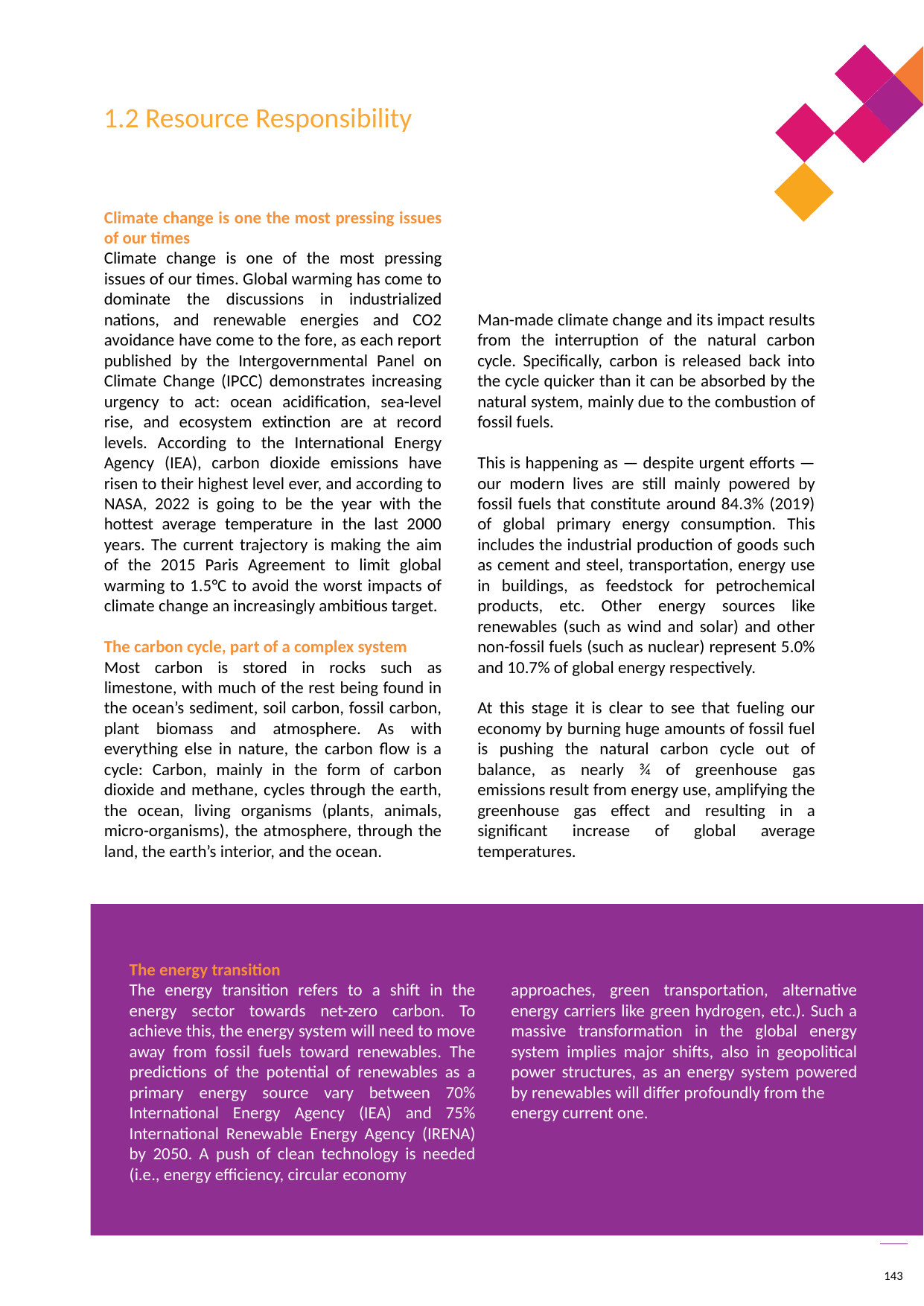

1.2 Resource Responsibility
Climate change is one the most pressing issues of our times
Climate change is one of the most pressing issues of our times. Global warming has come to dominate the discussions in industrialized nations, and renewable energies and CO2 avoidance have come to the fore, as each report published by the Intergovernmental Panel on Climate Change (IPCC) demonstrates increasing urgency to act: ocean acidification, sea-level rise, and ecosystem extinction are at record levels. According to the International Energy Agency (IEA), carbon dioxide emissions have risen to their highest level ever, and according to NASA, 2022 is going to be the year with the hottest average temperature in the last 2000 years. The current trajectory is making the aim of the 2015 Paris Agreement to limit global warming to 1.5°C to avoid the worst impacts of climate change an increasingly ambitious target.

The carbon cycle, part of a complex system
Most carbon is stored in rocks such as limestone, with much of the rest being found in the ocean’s sediment, soil carbon, fossil carbon, plant biomass and atmosphere. As with everything else in nature, the carbon flow is a cycle: Carbon, mainly in the form of carbon dioxide and methane, cycles through the earth, the ocean, living organisms (plants, animals, micro-organisms), the atmosphere, through the land, the earth’s interior, and the ocean.

Man-made climate change and its impact results from the interruption of the natural carbon cycle. Specifically, carbon is released back into the cycle quicker than it can be absorbed by the natural system, mainly due to the combustion of fossil fuels.

This is happening as — despite urgent efforts — our modern lives are still mainly powered by fossil fuels that constitute around 84.3% (2019) of global primary energy consumption. This includes the industrial production of goods such as cement and steel, transportation, energy use in buildings, as feedstock for petrochemical products, etc. Other energy sources like renewables (such as wind and solar) and other non-fossil fuels (such as nuclear) represent 5.0% and 10.7% of global energy respectively.

At this stage it is clear to see that fueling our economy by burning huge amounts of fossil fuel is pushing the natural carbon cycle out of balance, as nearly ¾ of greenhouse gas emissions result from energy use, amplifying the greenhouse gas effect and resulting in a significant increase of global average temperatures.

The energy transition
The energy transition refers to a shift in the energy sector towards net-zero carbon. To achieve this, the energy system will need to move away from fossil fuels toward renewables. The predictions of the potential of renewables as a primary energy source vary between 70% International Energy Agency (IEA) and 75% International Renewable Energy Agency (IRENA) by 2050. A push of clean technology is needed (i.e., energy efficiency, circular economy

approaches, green transportation, alternative energy carriers like green hydrogen, etc.). Such a massive transformation in the global energy system implies major shifts, also in geopolitical power structures, as an energy system powered by renewables will differ profoundly from the
energy current one.

143